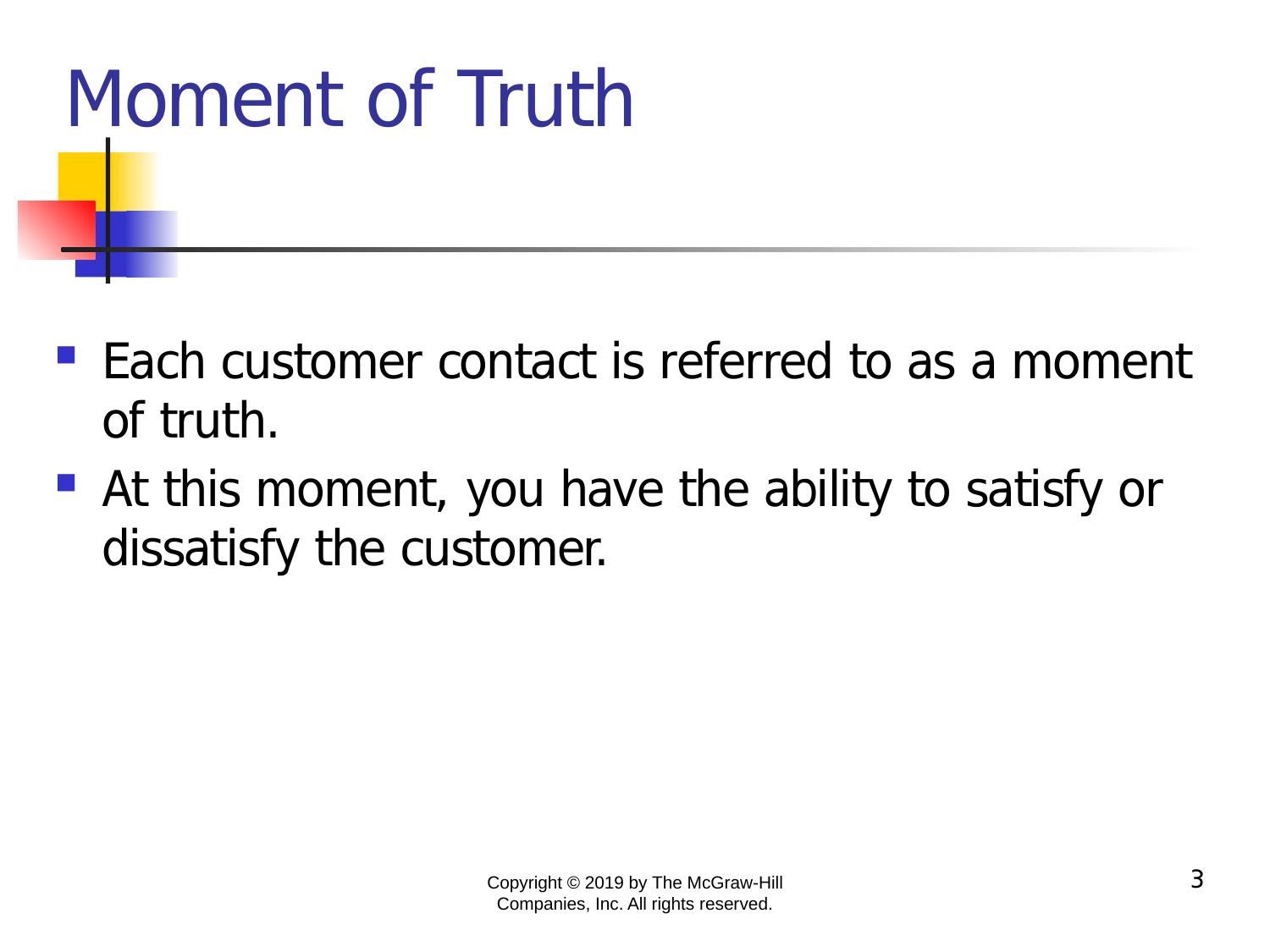

# Moment of Truth
Each customer contact is referred to as a moment of truth.
At this moment, you have the ability to satisfy or dissatisfy the customer.

Copyright © 2019 by The McGraw-Hill Companies, Inc. All rights reserved.
3